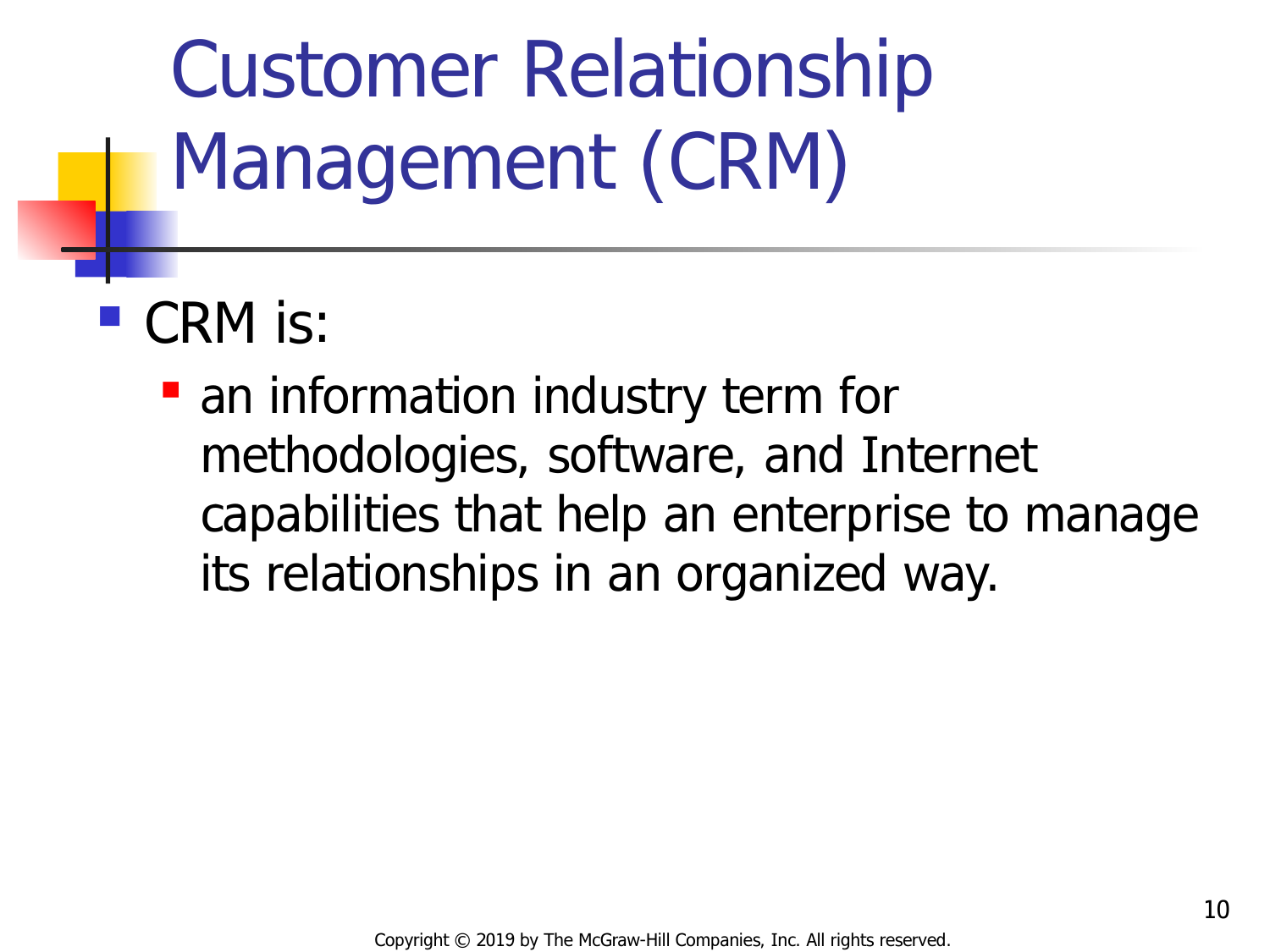

# Customer Relationship Management (CRM)
CRM is:
an information industry term for methodologies, software, and Internet capabilities that help an enterprise to manage its relationships in an organized way.
10
Copyright © 2019 by The McGraw-Hill Companies, Inc. All rights reserved.